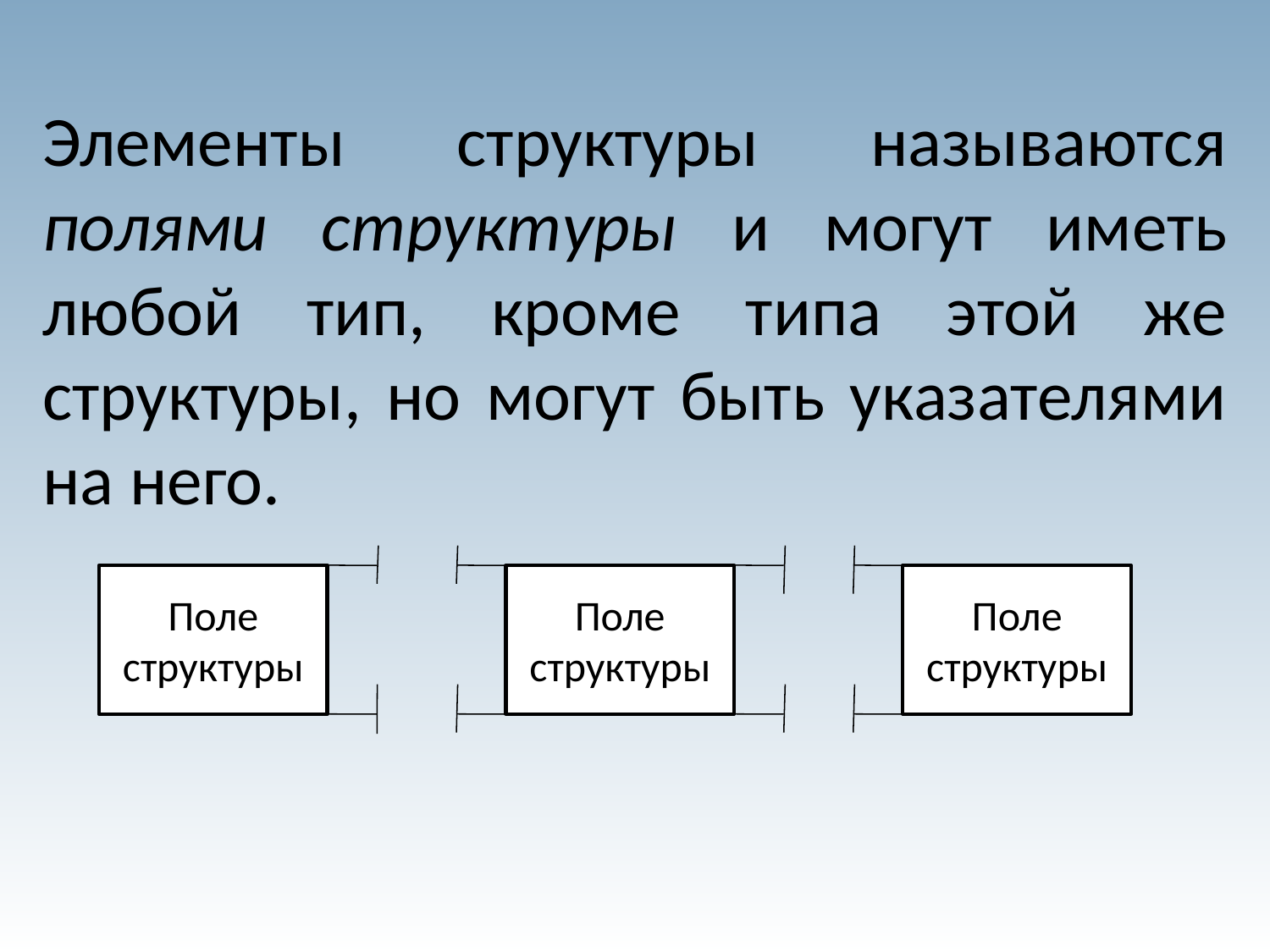

# Элементы структуры называются полями структуры и могут иметь любой тип, кроме типа этой же структуры, но могут быть указателями на него.
Поле
структуры
Поле
структуры
Поле
структуры